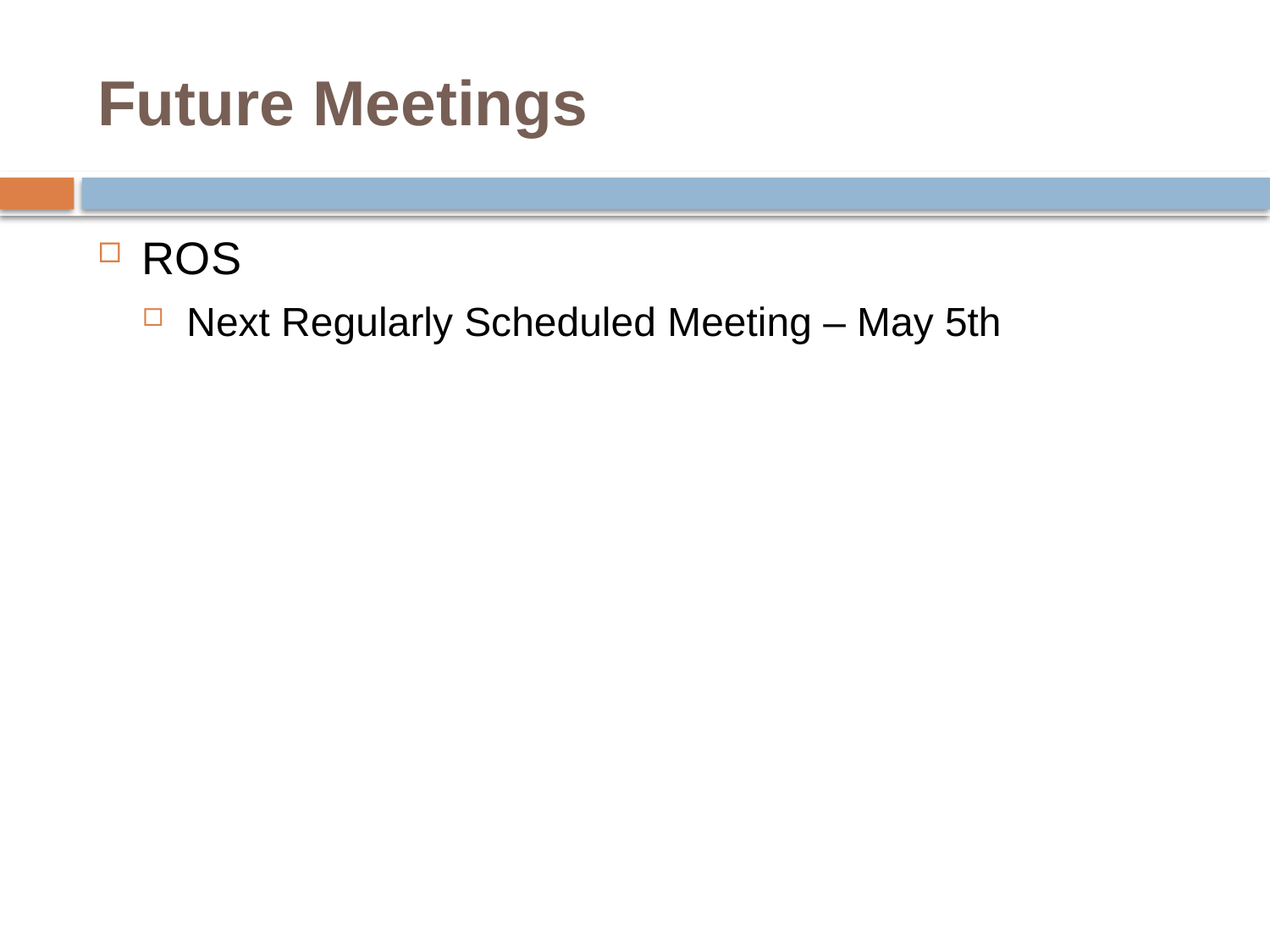

# Future Meetings
ROS
Next Regularly Scheduled Meeting – May 5th